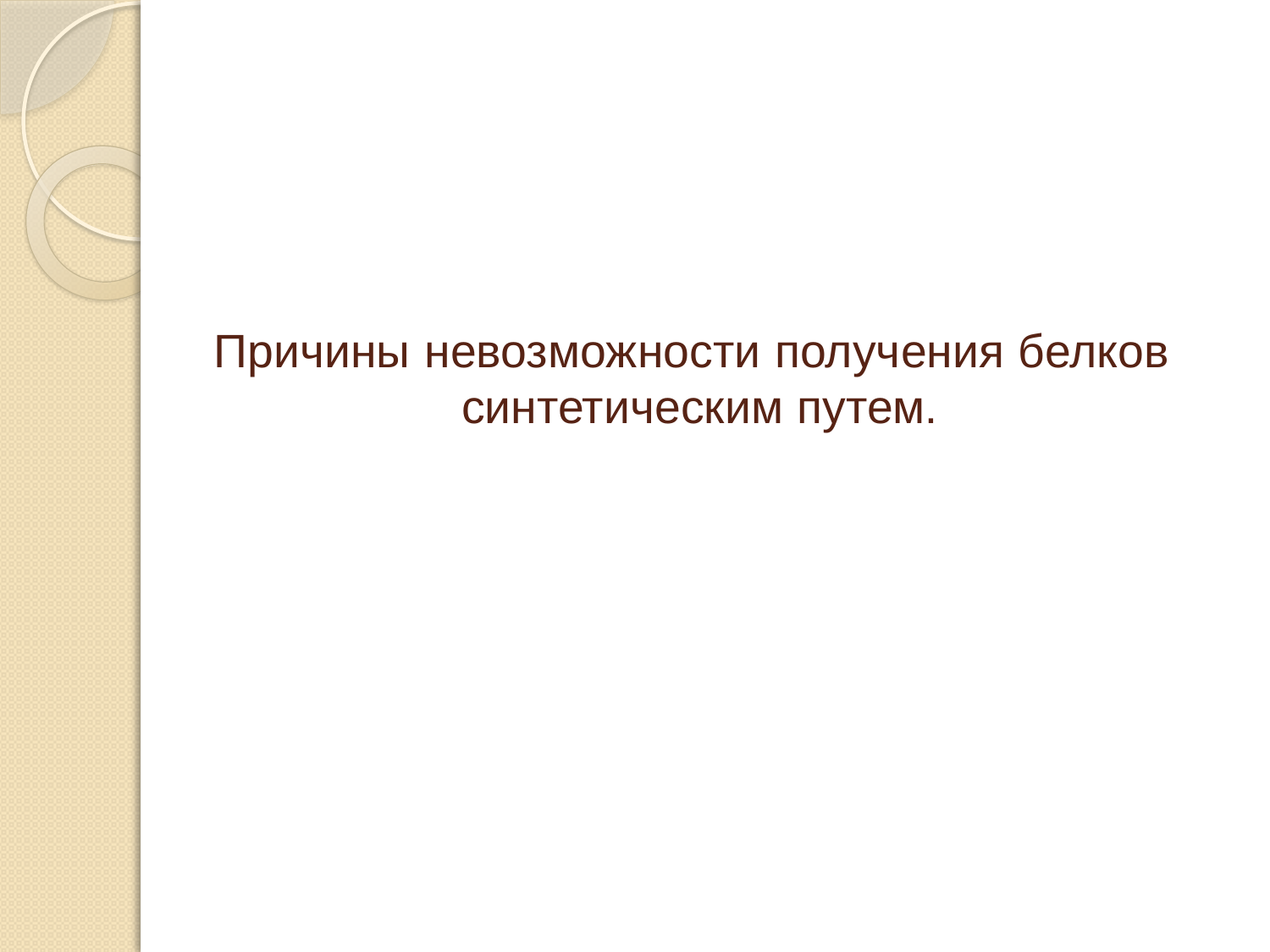

# Причины невозможности получения белков синтетическим путем.